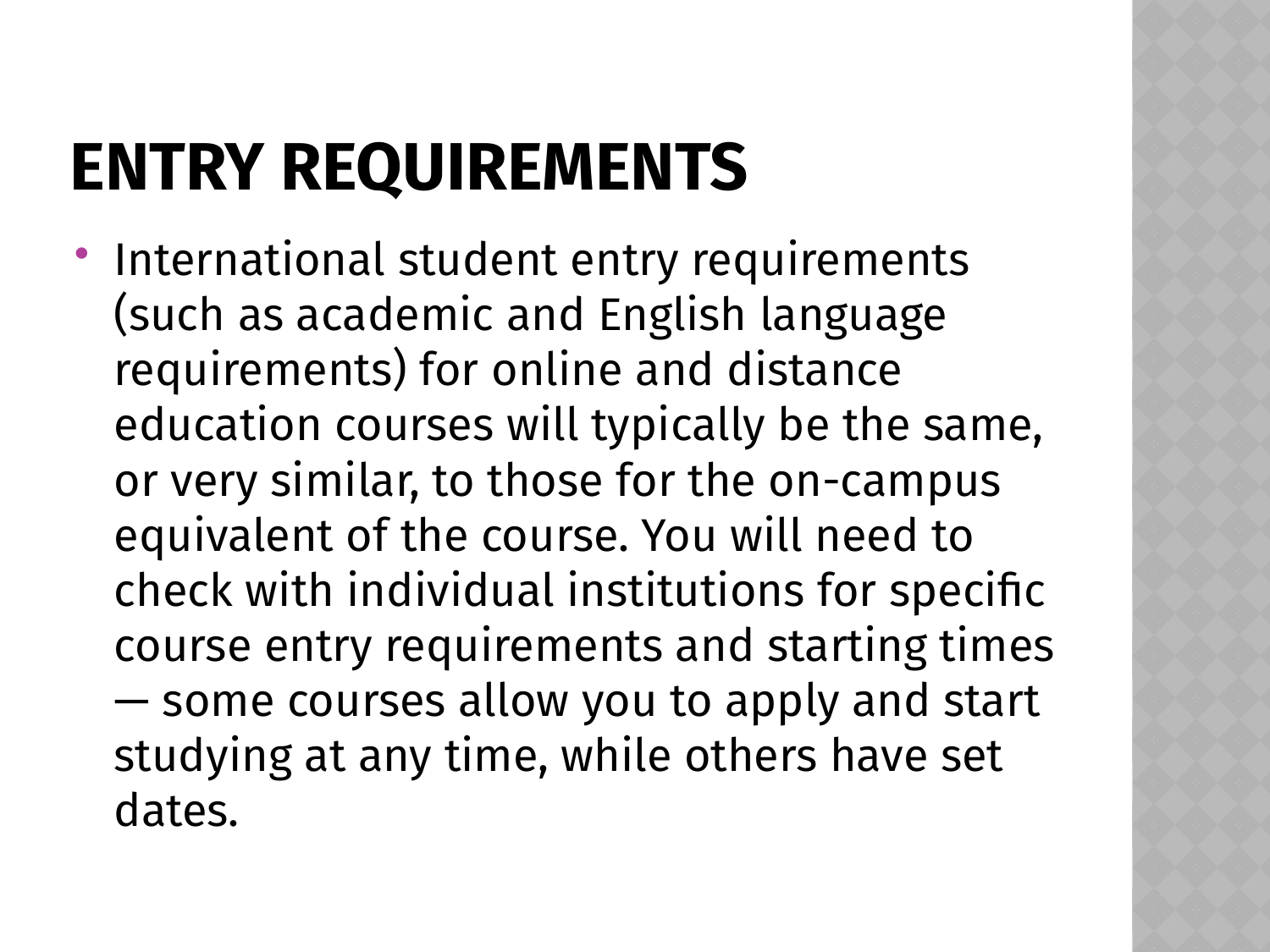

# Entry requirements
International student entry requirements (such as academic and English language requirements) for online and distance education courses will typically be the same, or very similar, to those for the on-campus equivalent of the course. You will need to check with individual institutions for specific course entry requirements and starting times — some courses allow you to apply and start studying at any time, while others have set dates.